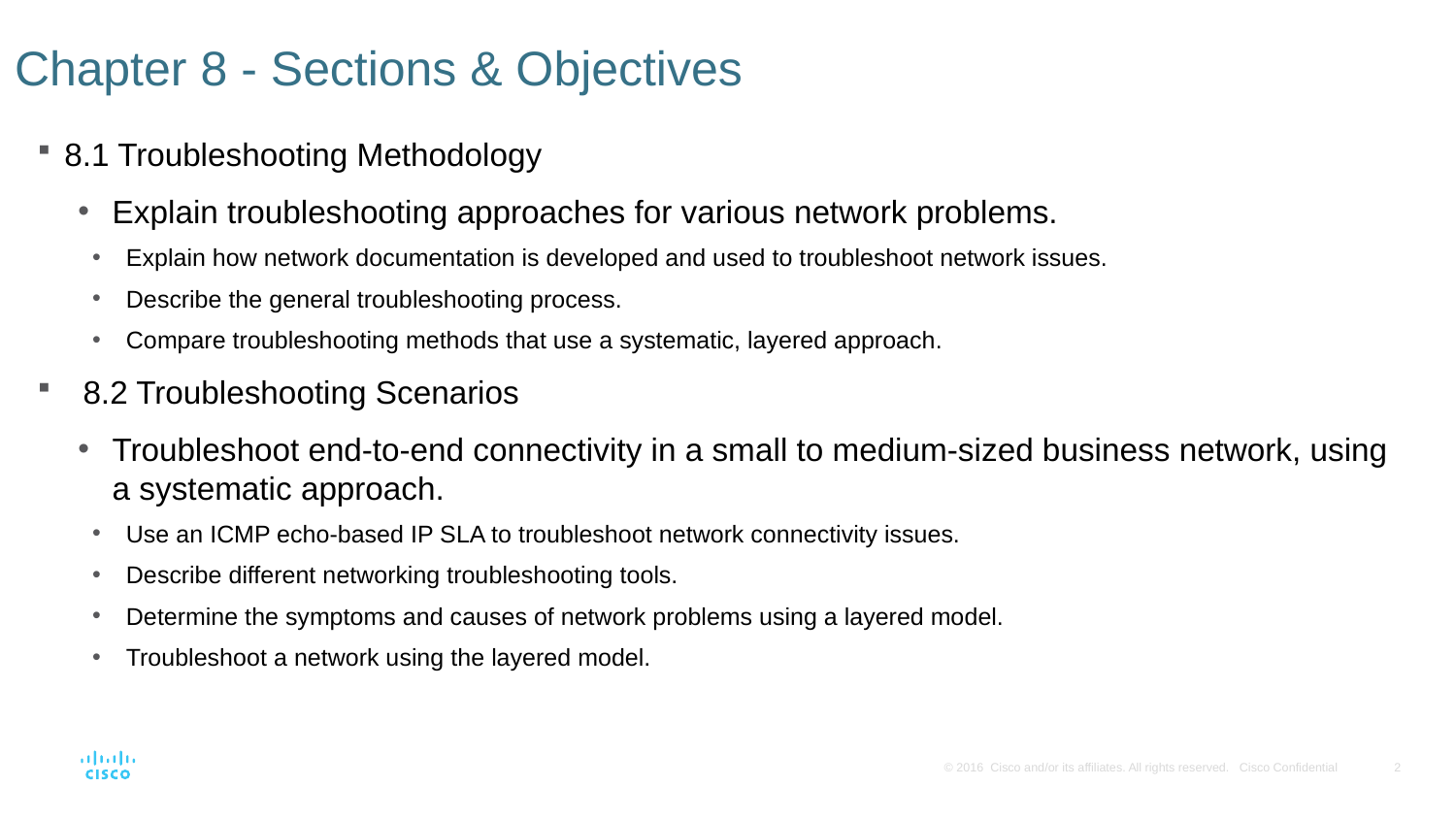

# Chapter 8 - Sections & Objectives
8.1 Troubleshooting Methodology
Explain troubleshooting approaches for various network problems.
Explain how network documentation is developed and used to troubleshoot network issues.
Describe the general troubleshooting process.
Compare troubleshooting methods that use a systematic, layered approach.
8.2 Troubleshooting Scenarios
Troubleshoot end-to-end connectivity in a small to medium-sized business network, using a systematic approach.
Use an ICMP echo-based IP SLA to troubleshoot network connectivity issues.
Describe different networking troubleshooting tools.
Determine the symptoms and causes of network problems using a layered model.
Troubleshoot a network using the layered model.